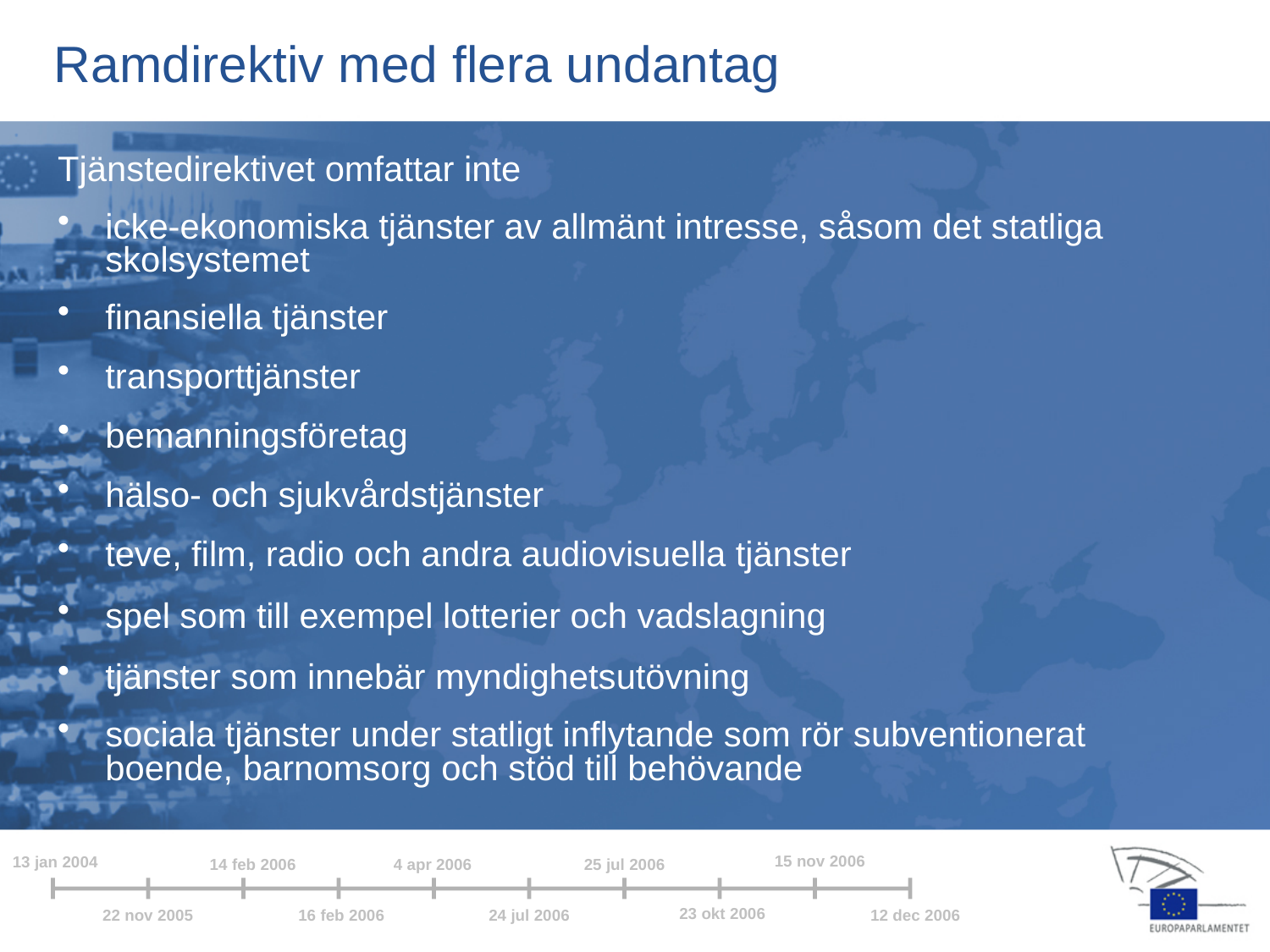

Ramdirektiv med flera undantag
Tjänstedirektivet omfattar inte

icke-ekonomiska tjänster av allmänt intresse, såsom det statliga skolsystemet

finansiella tjänster

transporttjänster

bemanningsföretag

hälso- och sjukvårdstjänster

teve, film, radio och andra audiovisuella tjänster

spel som till exempel lotterier och vadslagning

tjänster som innebär myndighetsutövning

sociala tjänster under statligt inflytande som rör subventionerat boende, barnomsorg och stöd till behövande